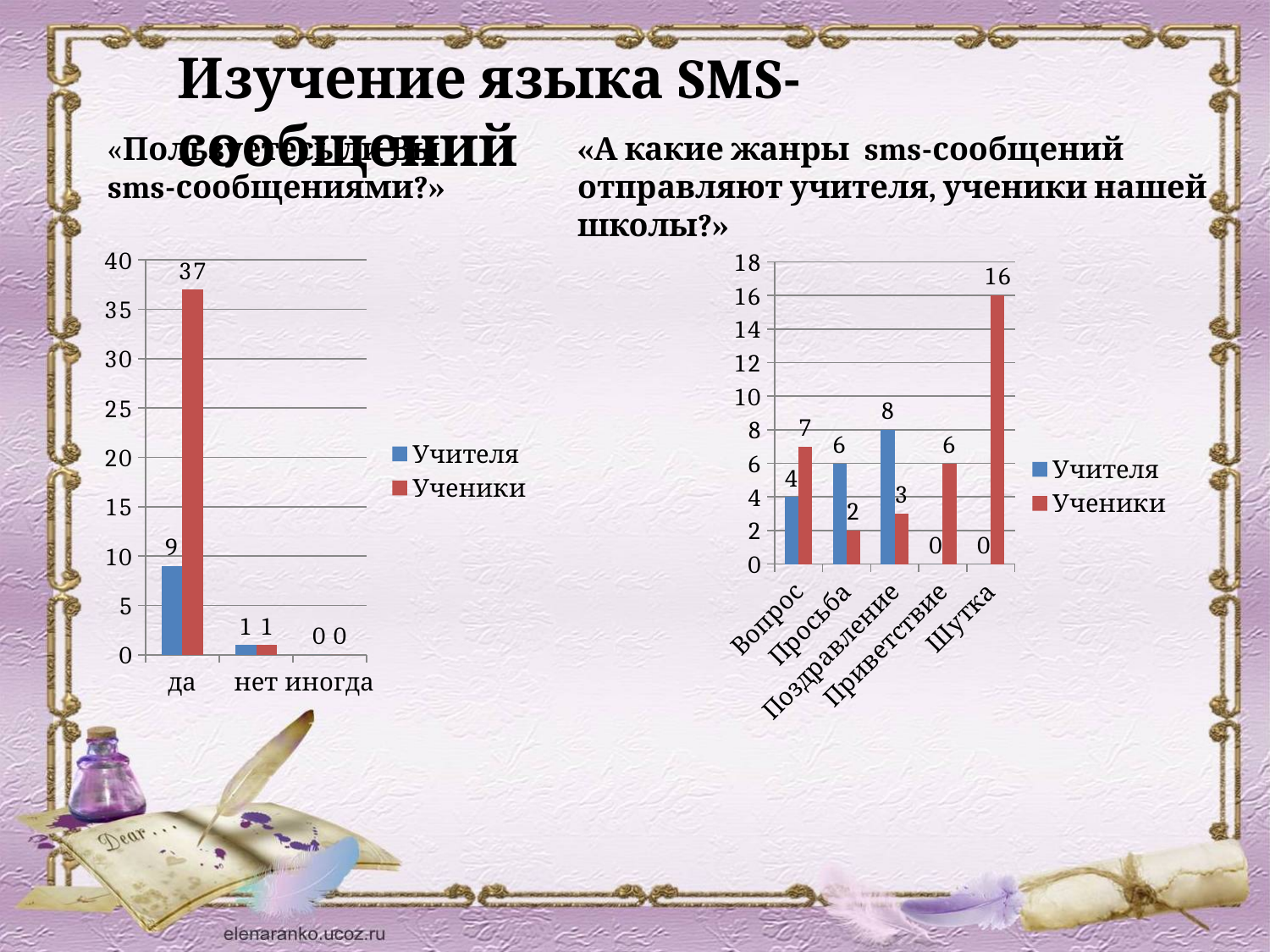

Изучение языка SMS-сообщений
«А какие жанры  sms-сообщений отправляют учителя, ученики нашей школы?»
«Пользуетесь ли Вы  sms-сообщениями?»

### Chart

| Category | Учителя | Ученики |
|---|---|---|
| да | 9.0 | 37.0 |
| нет | 1.0 | 1.0 |
| иногда | 0.0 | 0.0 |

### Chart

| Category | Учителя | Ученики |
|---|---|---|
| Вопрос | 4.0 | 7.0 |
| Просьба | 6.0 | 2.0 |
| Поздравление | 8.0 | 3.0 |
| Приветствие | 0.0 | 6.0 |
| Шутка | 0.0 | 16.0 |